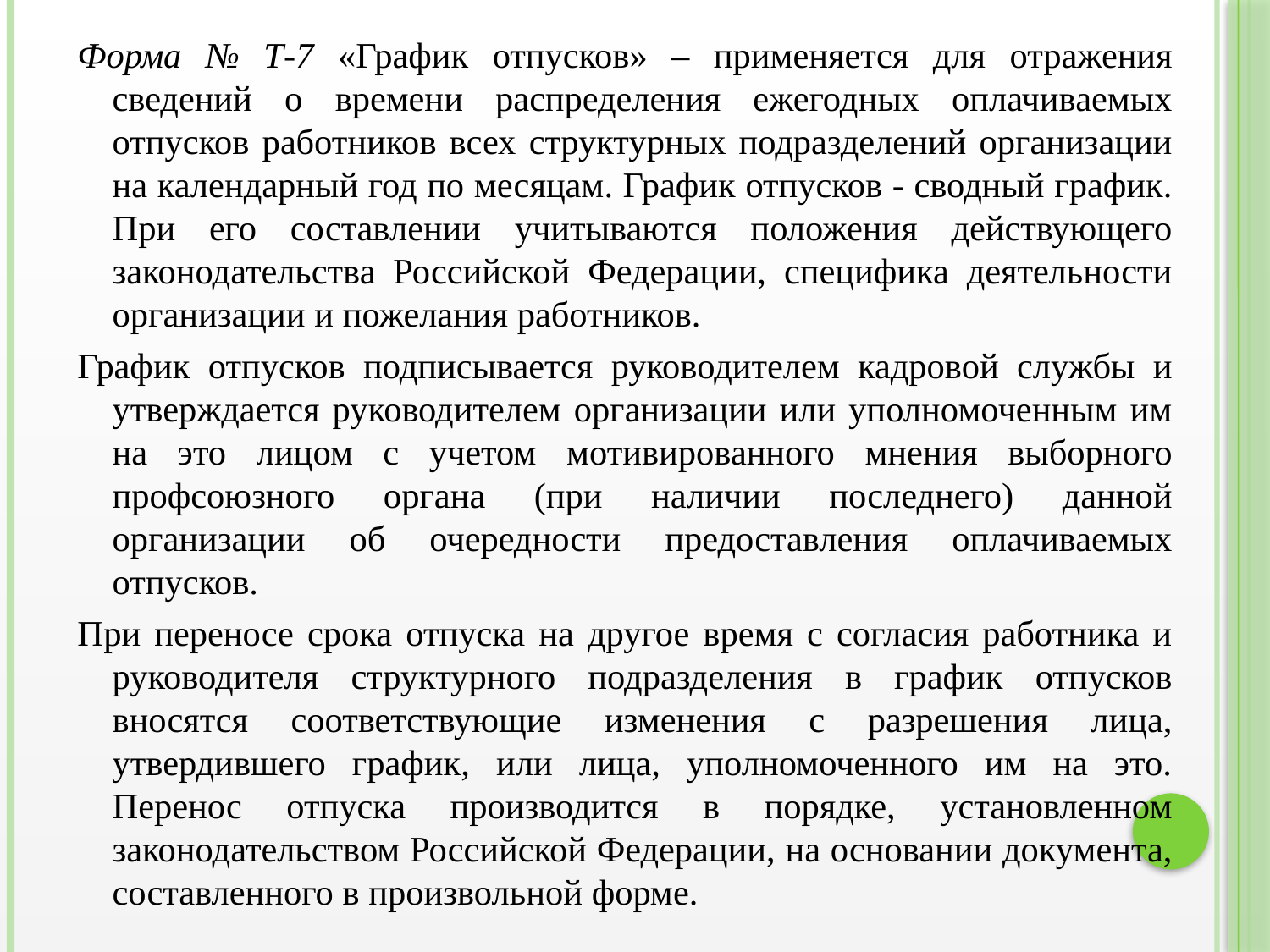

Форма № Т-7 «График отпусков» – применяется для отражения сведений о времени распределения ежегодных оплачиваемых отпусков работников всех структурных подразделений организации на календарный год по месяцам. График отпусков - сводный график. При его составлении учитываются положения действующего законодательства Российской Федерации, специфика деятельности организации и пожелания работников.
График отпусков подписывается руководителем кадровой службы и утверждается руководителем организации или уполномоченным им на это лицом с учетом мотивированного мнения выборного профсоюзного органа (при наличии последнего) данной организации об очередности предоставления оплачиваемых отпусков.
При переносе срока отпуска на другое время с согласия работника и руководителя структурного подразделения в график отпусков вносятся соответствующие изменения с разрешения лица, утвердившего график, или лица, уполномоченного им на это. Перенос отпуска производится в порядке, установленном законодательством Российской Федерации, на основании документа, составленного в произвольной форме.